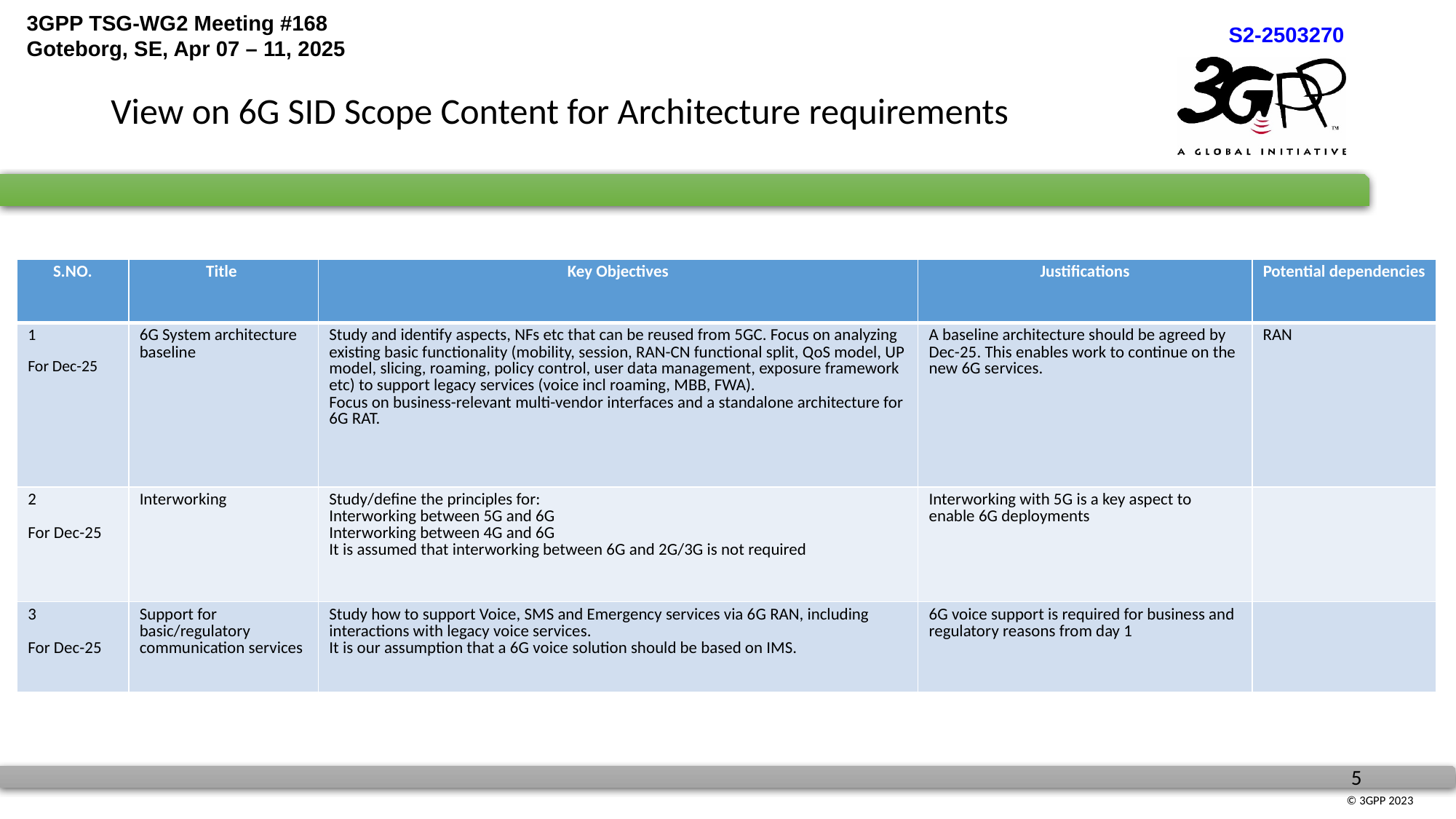

# View on 6G SID Scope Content for Architecture requirements
| S.NO. | Title | Key Objectives | Justifications | Potential dependencies |
| --- | --- | --- | --- | --- |
| 1 For Dec-25 | 6G System architecture baseline | Study and identify aspects, NFs etc that can be reused from 5GC. Focus on analyzing existing basic functionality (mobility, session, RAN-CN functional split, QoS model, UP model, slicing, roaming, policy control, user data management, exposure framework etc) to support legacy services (voice incl roaming, MBB, FWA). Focus on business-relevant multi-vendor interfaces and a standalone architecture for 6G RAT. | A baseline architecture should be agreed by Dec-25. This enables work to continue on the new 6G services. | RAN |
| 2 For Dec-25 | Interworking | Study/define the principles for: Interworking between 5G and 6G Interworking between 4G and 6G It is assumed that interworking between 6G and 2G/3G is not required | Interworking with 5G is a key aspect to enable 6G deployments |  |
| 3 For Dec-25 | Support for basic/regulatory communication services | Study how to support Voice, SMS and Emergency services via 6G RAN, including interactions with legacy voice services. It is our assumption that a 6G voice solution should be based on IMS. | 6G voice support is required for business and regulatory reasons from day 1 |  |